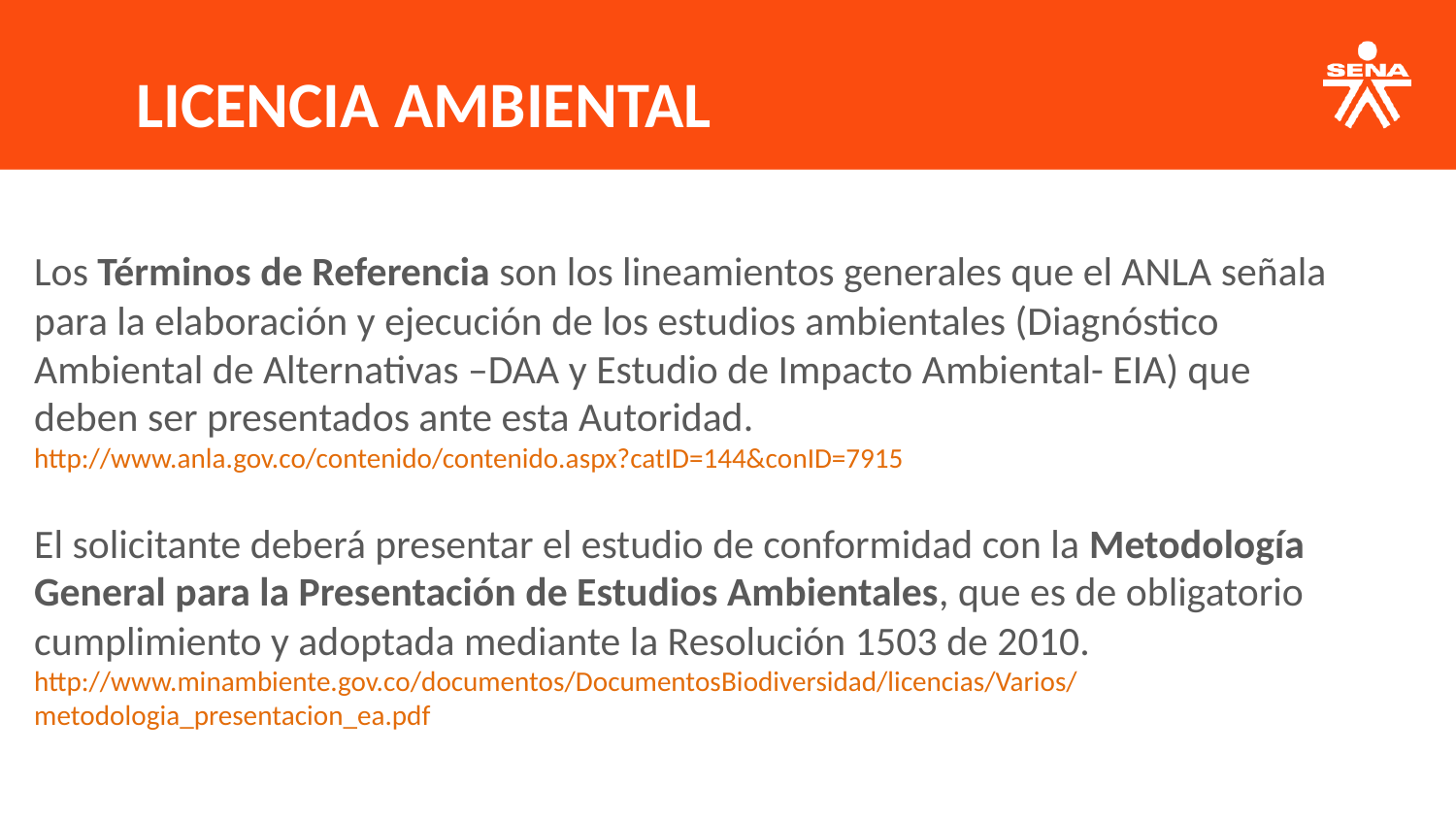

LICENCIA AMBIENTAL

Los Términos de Referencia son los lineamientos generales que el ANLA señala para la elaboración y ejecución de los estudios ambientales (Diagnóstico Ambiental de Alternativas –DAA y Estudio de Impacto Ambiental- EIA) que deben ser presentados ante esta Autoridad.
http://www.anla.gov.co/contenido/contenido.aspx?catID=144&conID=7915

El solicitante deberá presentar el estudio de conformidad con la Metodología General para la Presentación de Estudios Ambientales, que es de obligatorio cumplimiento y adoptada mediante la Resolución 1503 de 2010.
http://www.minambiente.gov.co/documentos/DocumentosBiodiversidad/licencias/Varios/metodologia_presentacion_ea.pdf